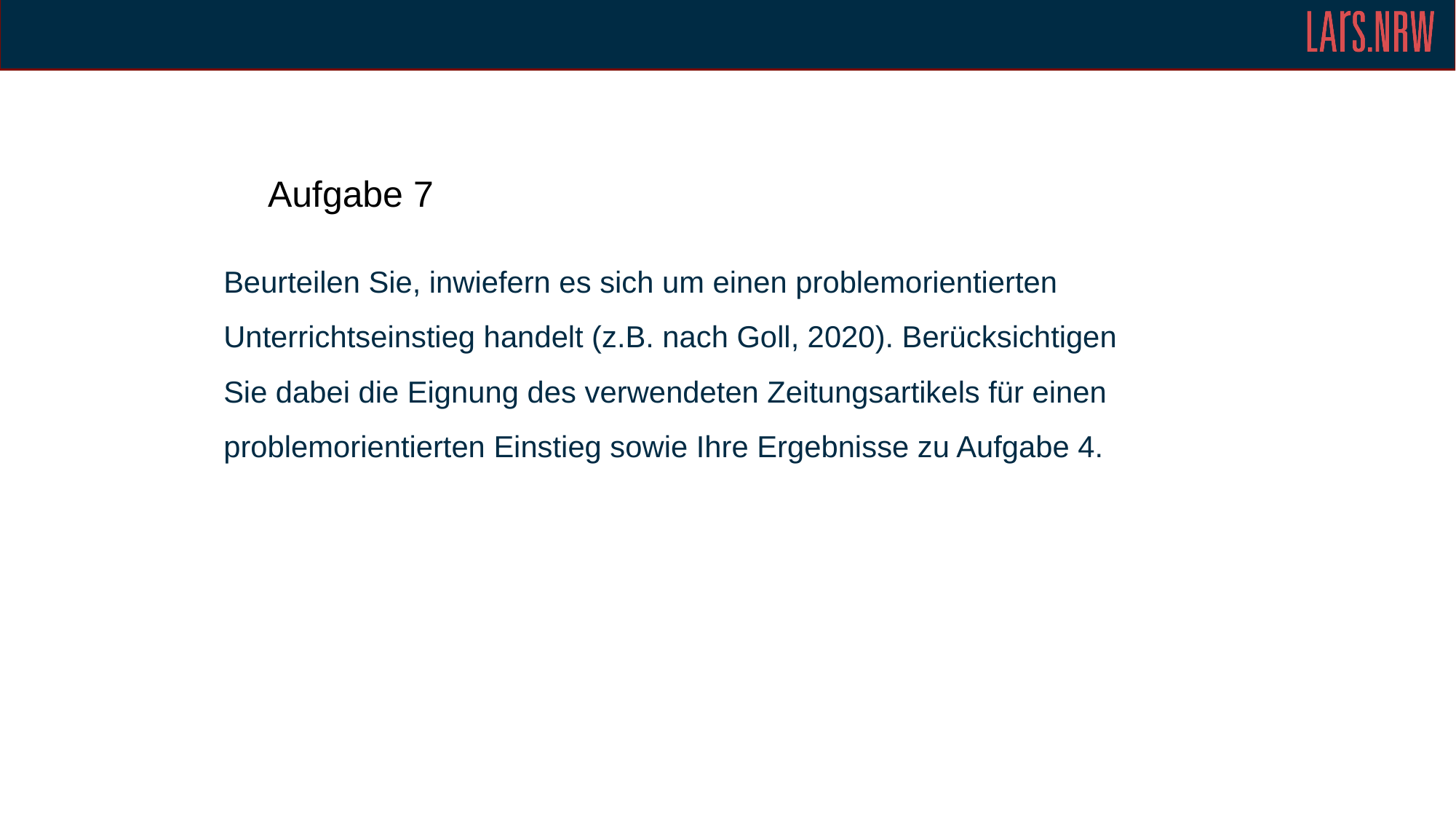

# Aufgabe 7
Beurteilen Sie, inwiefern es sich um einen problemorientierten Unterrichtseinstieg handelt (z.B. nach Goll, 2020). Berücksichtigen Sie dabei die Eignung des verwendeten Zeitungsartikels für einen problemorientierten Einstieg sowie Ihre Ergebnisse zu Aufgabe 4.